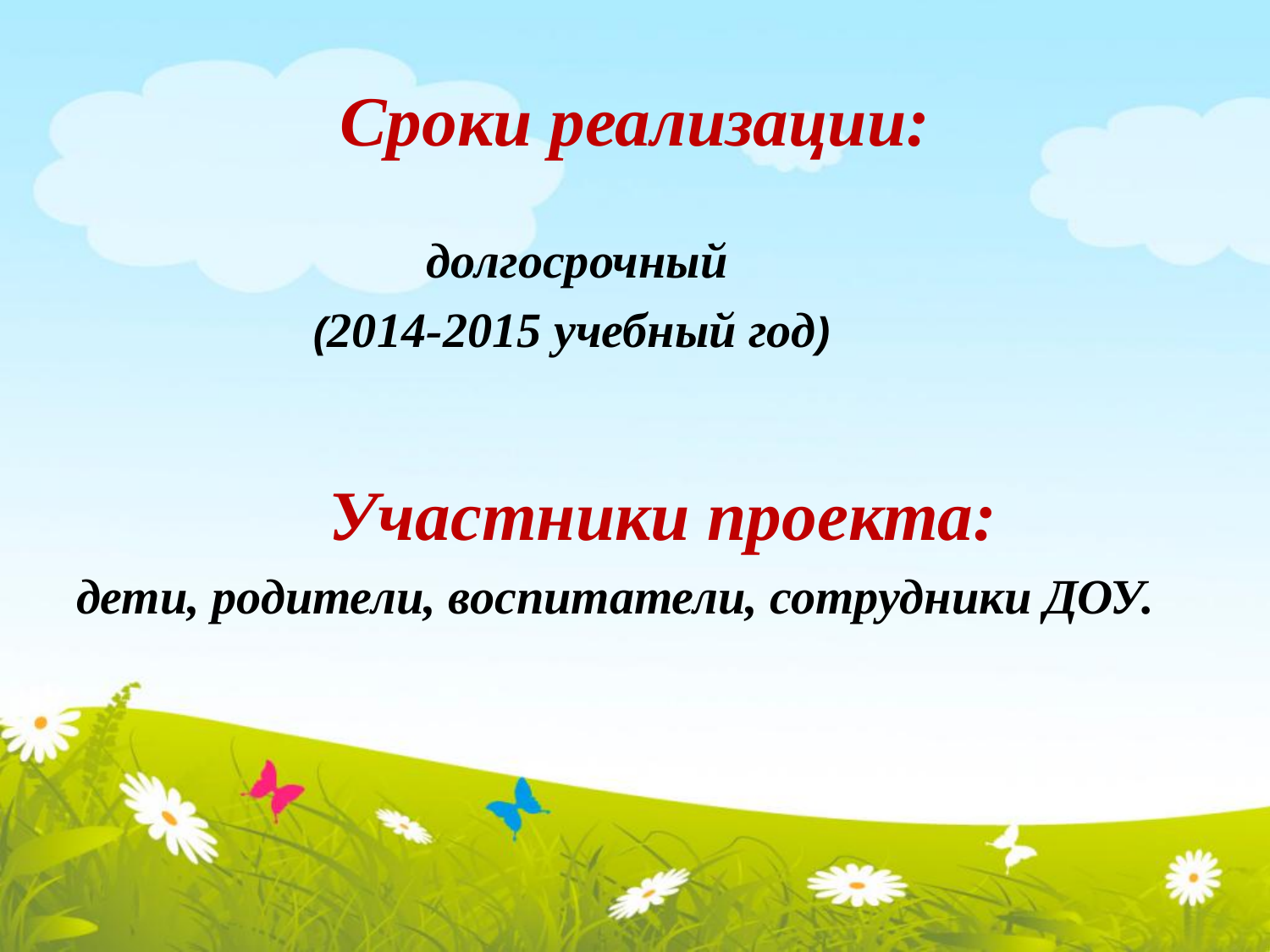

# Сроки реализации:
                                    долгосрочный
                    (2014-2015 учебный год)

                          Участники проекта:
дети, родители, воспитатели, сотрудники ДОУ.